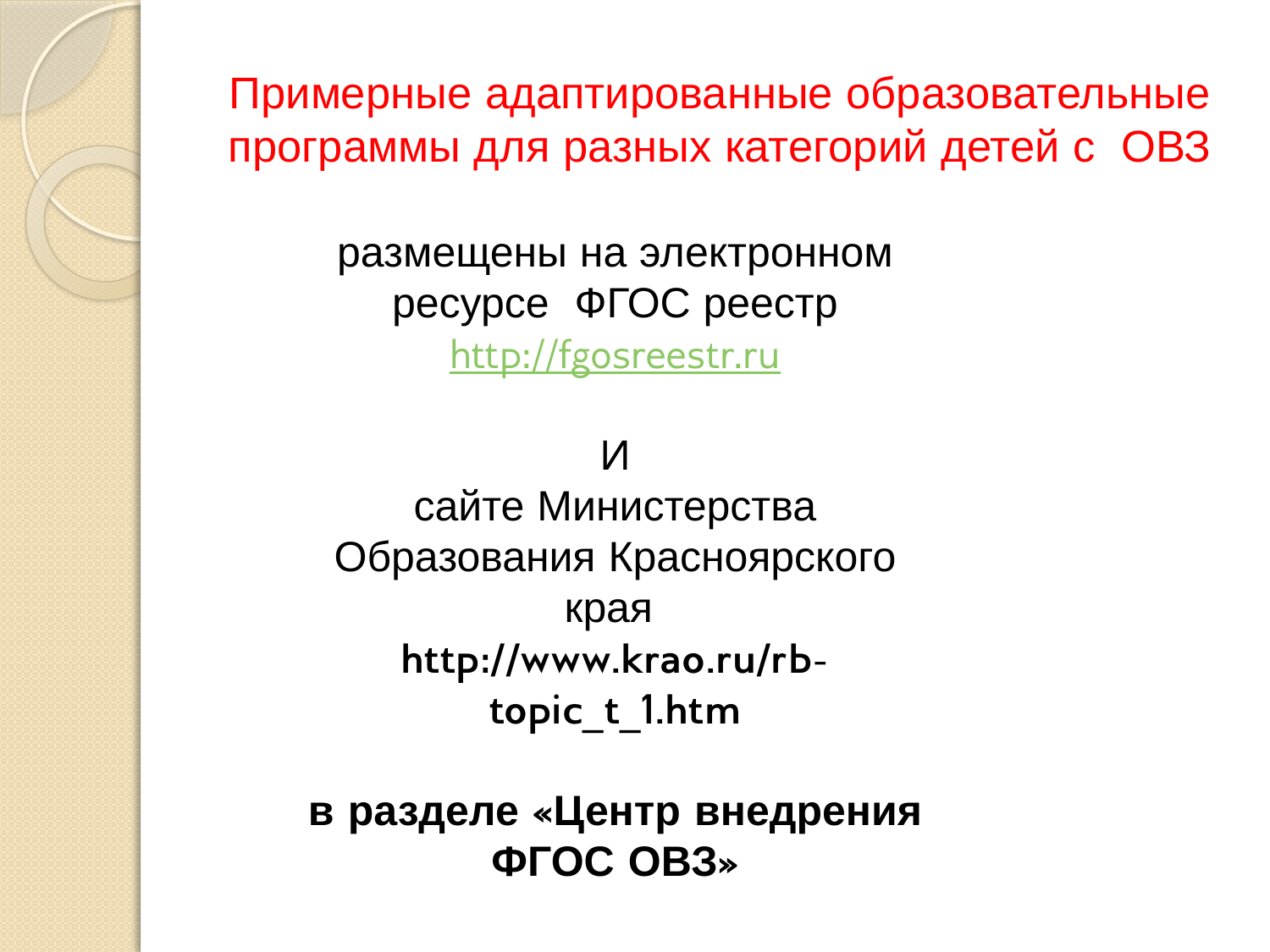

# Примерные адаптированные образовательные программы для разных категорий детей с  ОВЗ
размещены на электронном ресурсе  ФГОС реестр
http://fgosreestr.ru

И
сайте Министерства Образования Красноярского края
http://www.krao.ru/rb-topic_t_1.htm

в разделе «Центр внедрения ФГОС ОВЗ»